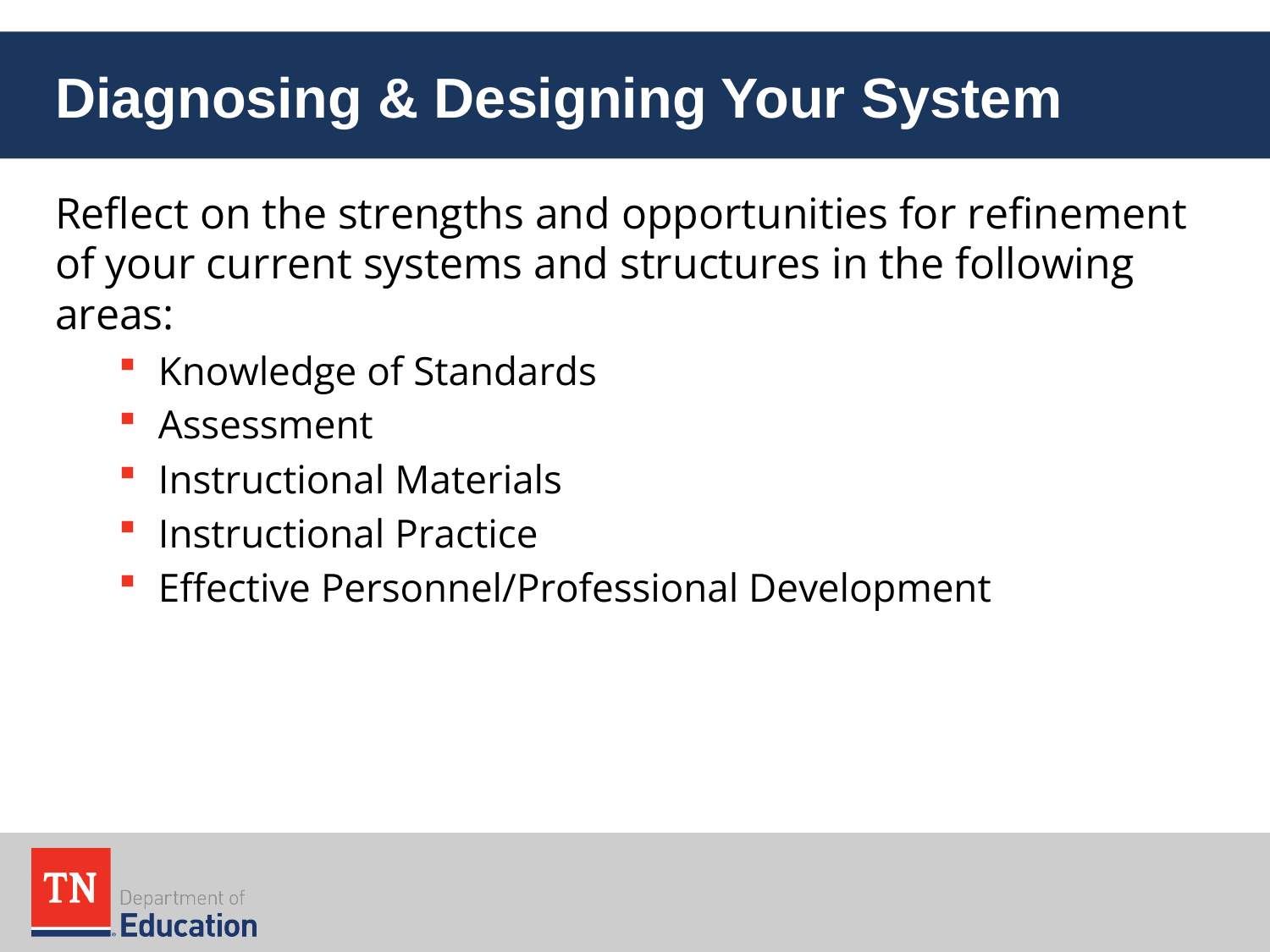

# Diagnosing & Designing Your System
Reflect on the strengths and opportunities for refinement of your current systems and structures in the following areas:
Knowledge of Standards
Assessment
Instructional Materials
Instructional Practice
Effective Personnel/Professional Development